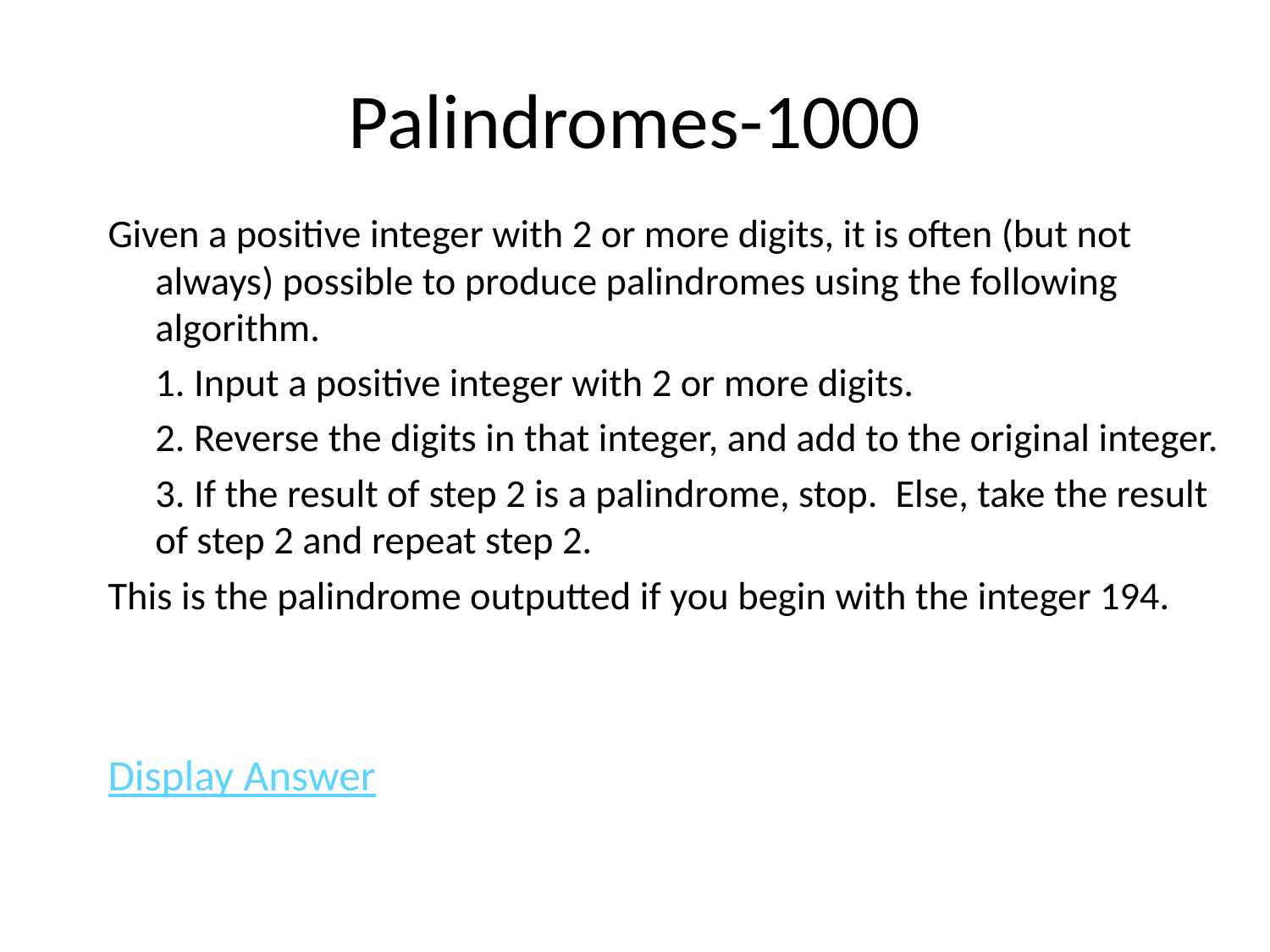

# Palindromes-1000

Given a positive integer with 2 or more digits, it is often (but not always) possible to produce palindromes using the following algorithm.
	1. Input a positive integer with 2 or more digits.
	2. Reverse the digits in that integer, and add to the original integer.
	3. If the result of step 2 is a palindrome, stop.  Else, take the result of step 2 and repeat step 2.
This is the palindrome outputted if you begin with the integer 194.

Display Answer